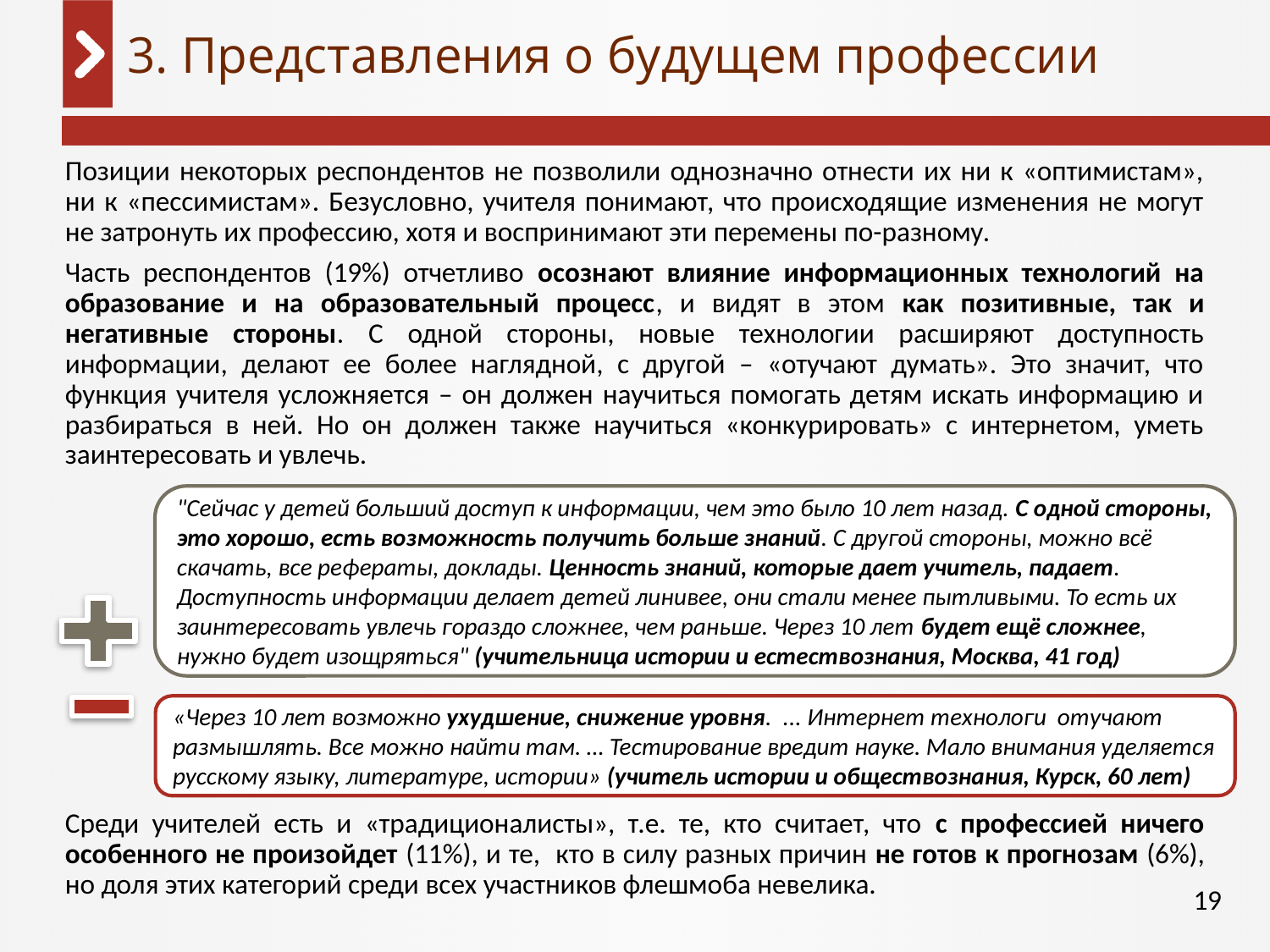

# 3. Представления о будущем профессии
Позиции некоторых респондентов не позволили однозначно отнести их ни к «оптимистам», ни к «пессимистам». Безусловно, учителя понимают, что происходящие изменения не могут не затронуть их профессию, хотя и воспринимают эти перемены по-разному.
Часть респондентов (19%) отчетливо осознают влияние информационных технологий на образование и на образовательный процесс, и видят в этом как позитивные, так и негативные стороны. С одной стороны, новые технологии расширяют доступность информации, делают ее более наглядной, с другой – «отучают думать». Это значит, что функция учителя усложняется – он должен научиться помогать детям искать информацию и разбираться в ней. Но он должен также научиться «конкурировать» с интернетом, уметь заинтересовать и увлечь.

Среди учителей есть и «традиционалисты», т.е. те, кто считает, что с профессией ничего особенного не произойдет (11%), и те,  кто в силу разных причин не готов к прогнозам (6%), но доля этих категорий среди всех участников флешмоба невелика.

"Сейчас у детей больший доступ к информации, чем это было 10 лет назад. С одной стороны, это хорошо, есть возможность получить больше знаний. С другой стороны, можно всё скачать, все рефераты, доклады. Ценность знаний, которые дает учитель, падает. Доступность информации делает детей линивее, они стали менее пытливыми. То есть их заинтересовать увлечь гораздо сложнее, чем раньше. Через 10 лет будет ещё сложнее, нужно будет изощряться" (учительница истории и естествознания, Москва, 41 год)

«Через 10 лет возможно ухудшение, снижение уровня.  ... Интернет технологи  отучают размышлять. Все можно найти там. … Тестирование вредит науке. Мало внимания уделяется русскому языку, литературе, истории» (учитель истории и обществознания, Курск, 60 лет)